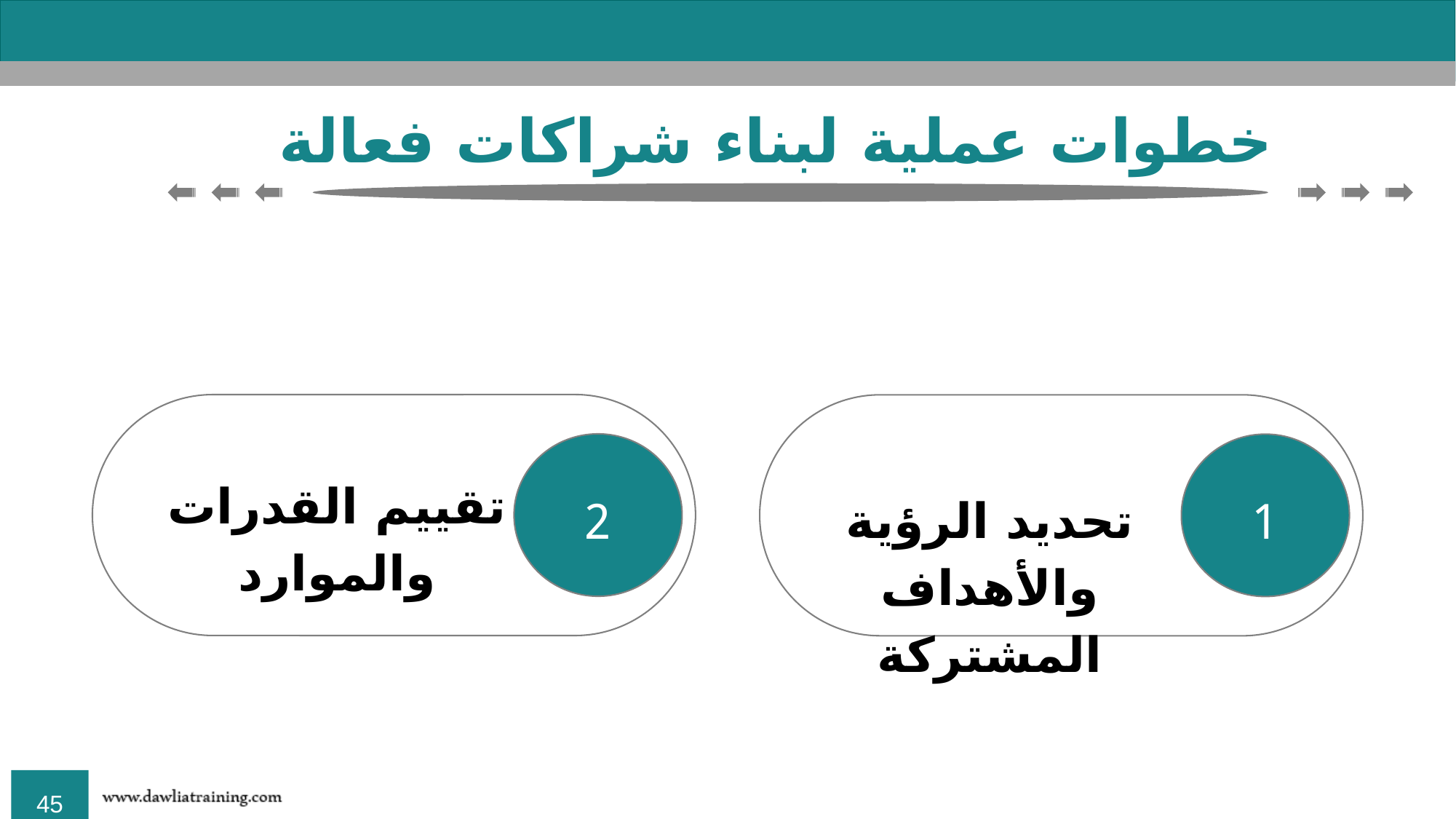

خطوات عملية لبناء شراكات فعالة

2
1
تقييم القدرات والموارد
تحديد الرؤية والأهداف المشتركة